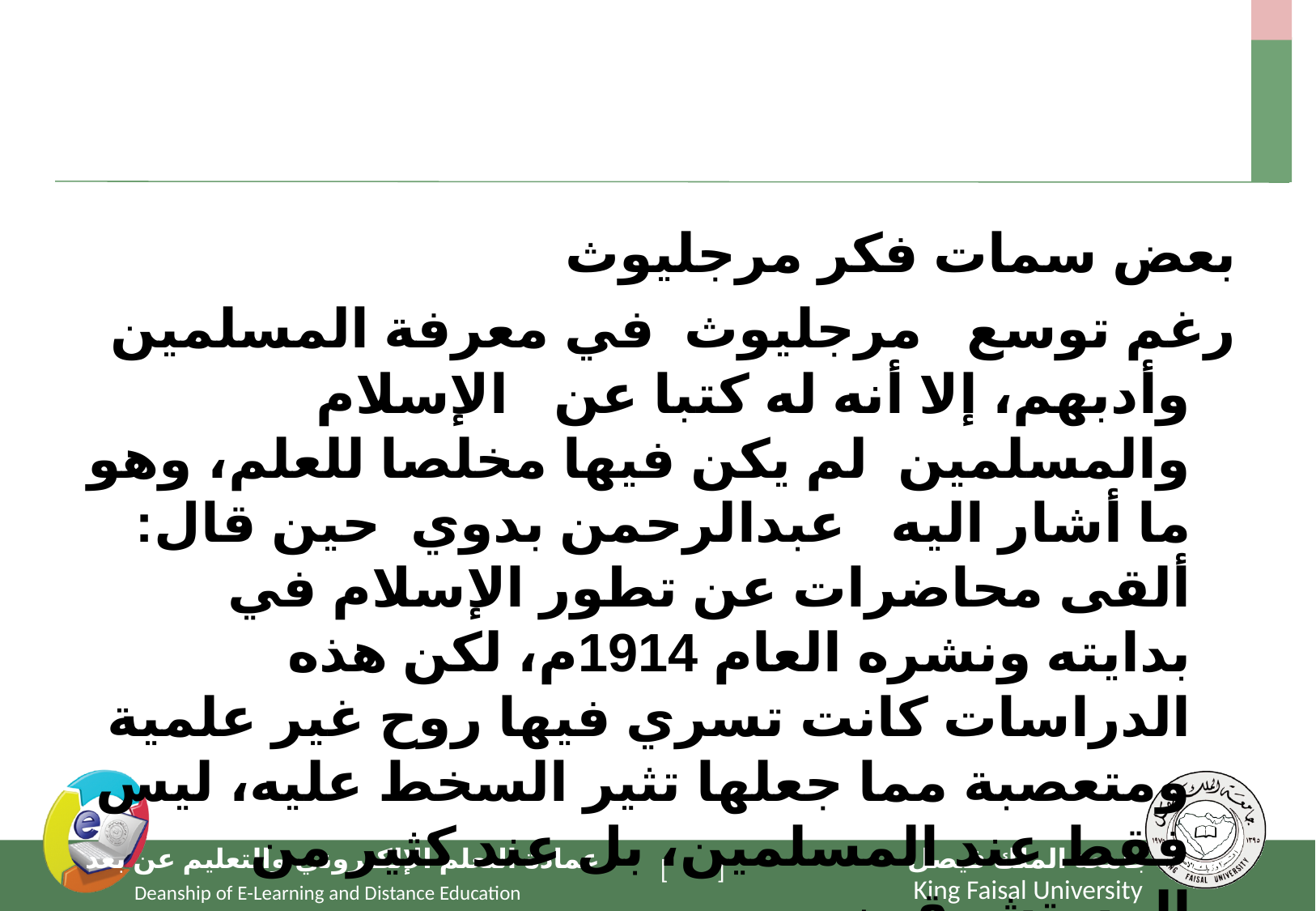

#
بعض سمات فكر مرجليوث
رغم توسع   مرجليوث  في معرفة المسلمين وأدبهم، إلا أنه له كتبا عن   الإسلام والمسلمين  لم يكن فيها مخلصا للعلم، وهو ما أشار اليه   عبدالرحمن بدوي  حين قال:   ألقى محاضرات عن تطور الإسلام في بدايته ونشره العام 1914م، لكن هذه الدراسات كانت تسري فيها روح غير علمية ومتعصبة مما جعلها تثير السخط عليه، ليس فقط عند المسلمين، بل عند كثير من المستشرقين